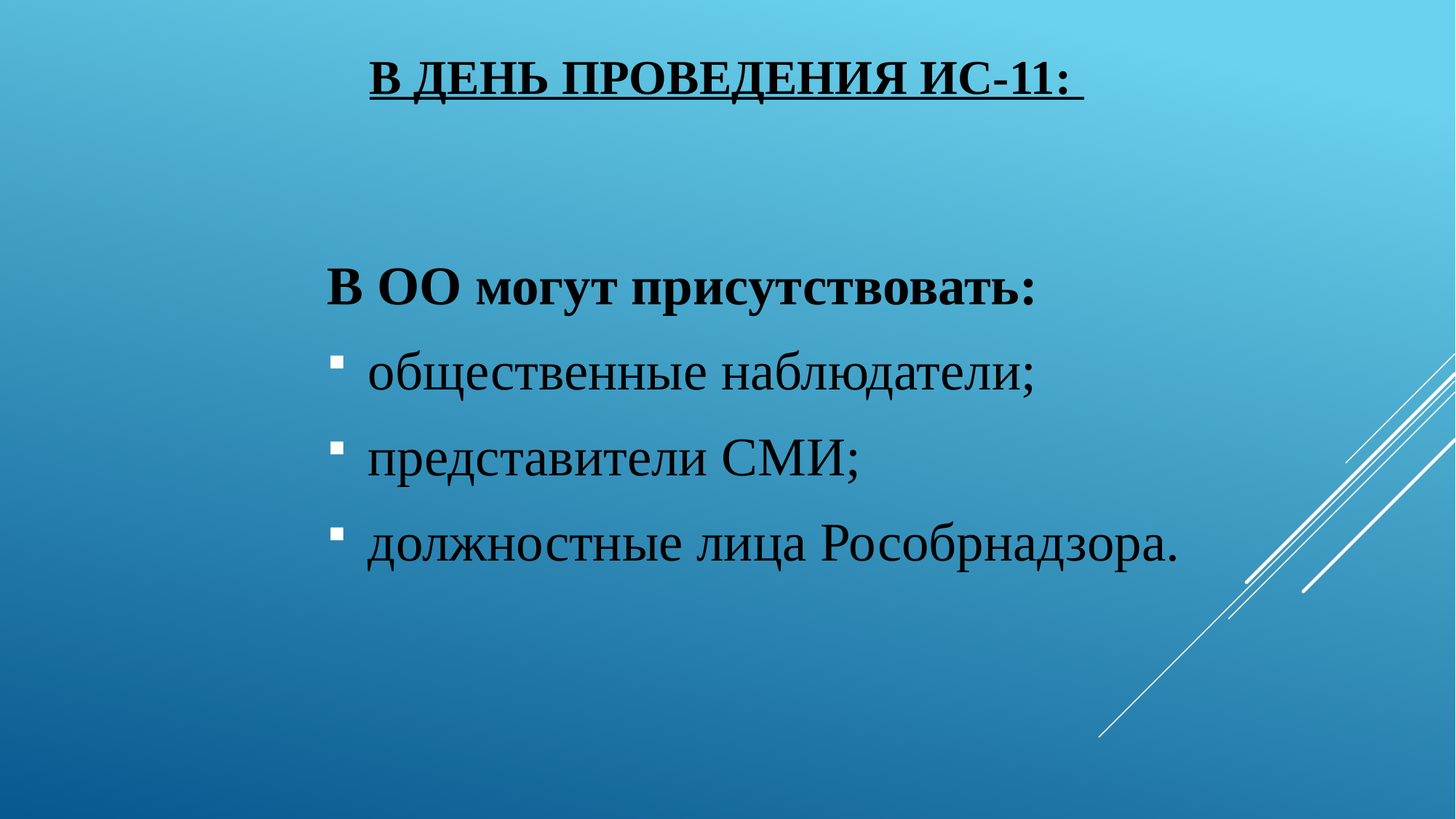

# В день проведения ИС-11:

В ОО могут присутствовать:
общественные наблюдатели;
представители СМИ;
должностные лица Рособрнадзора.